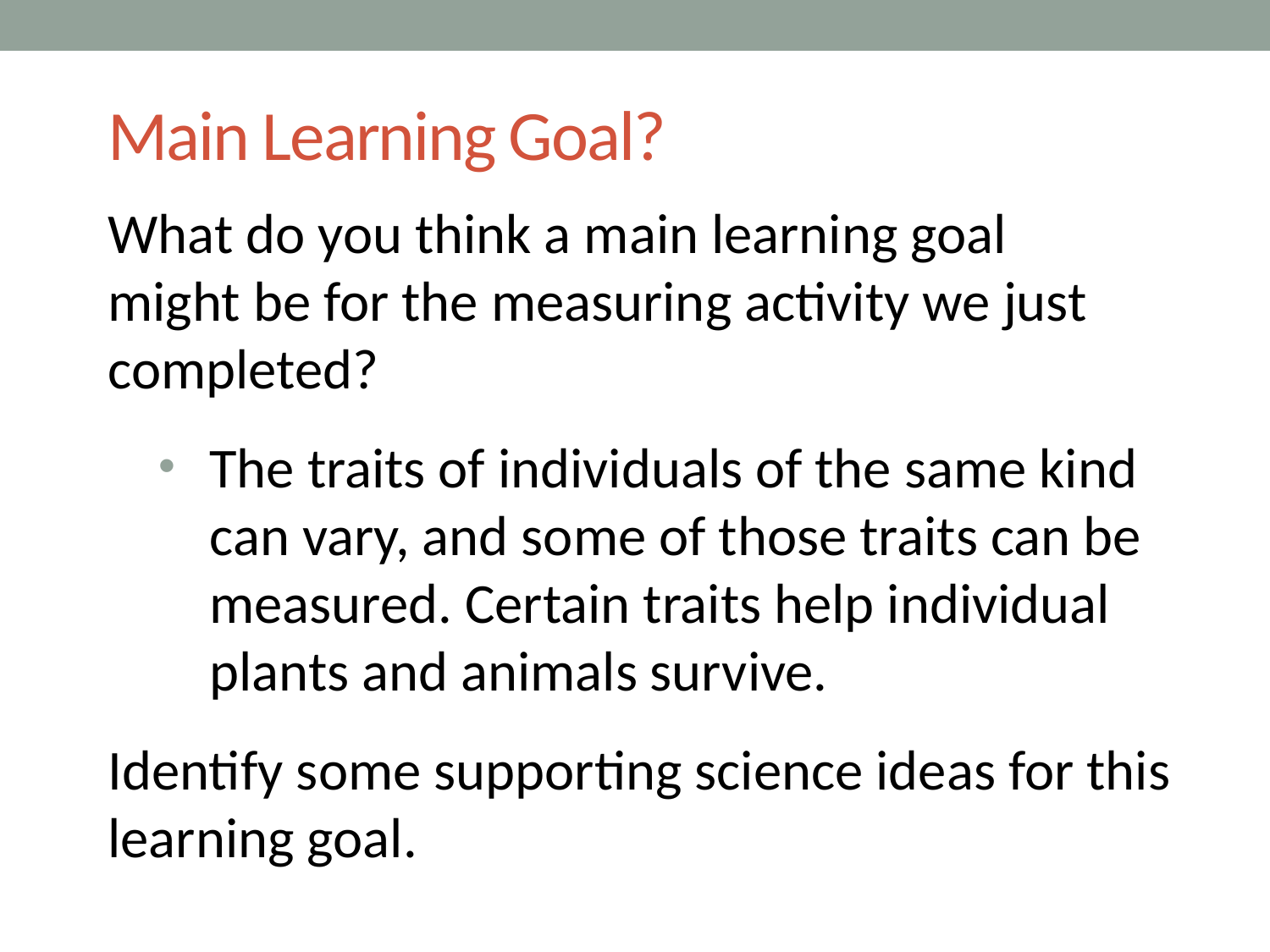

# Main Learning Goal?
What do you think a main learning goal
might be for the measuring activity we just completed?
The traits of individuals of the same kind can vary, and some of those traits can be measured. Certain traits help individual plants and animals survive.
Identify some supporting science ideas for this learning goal.